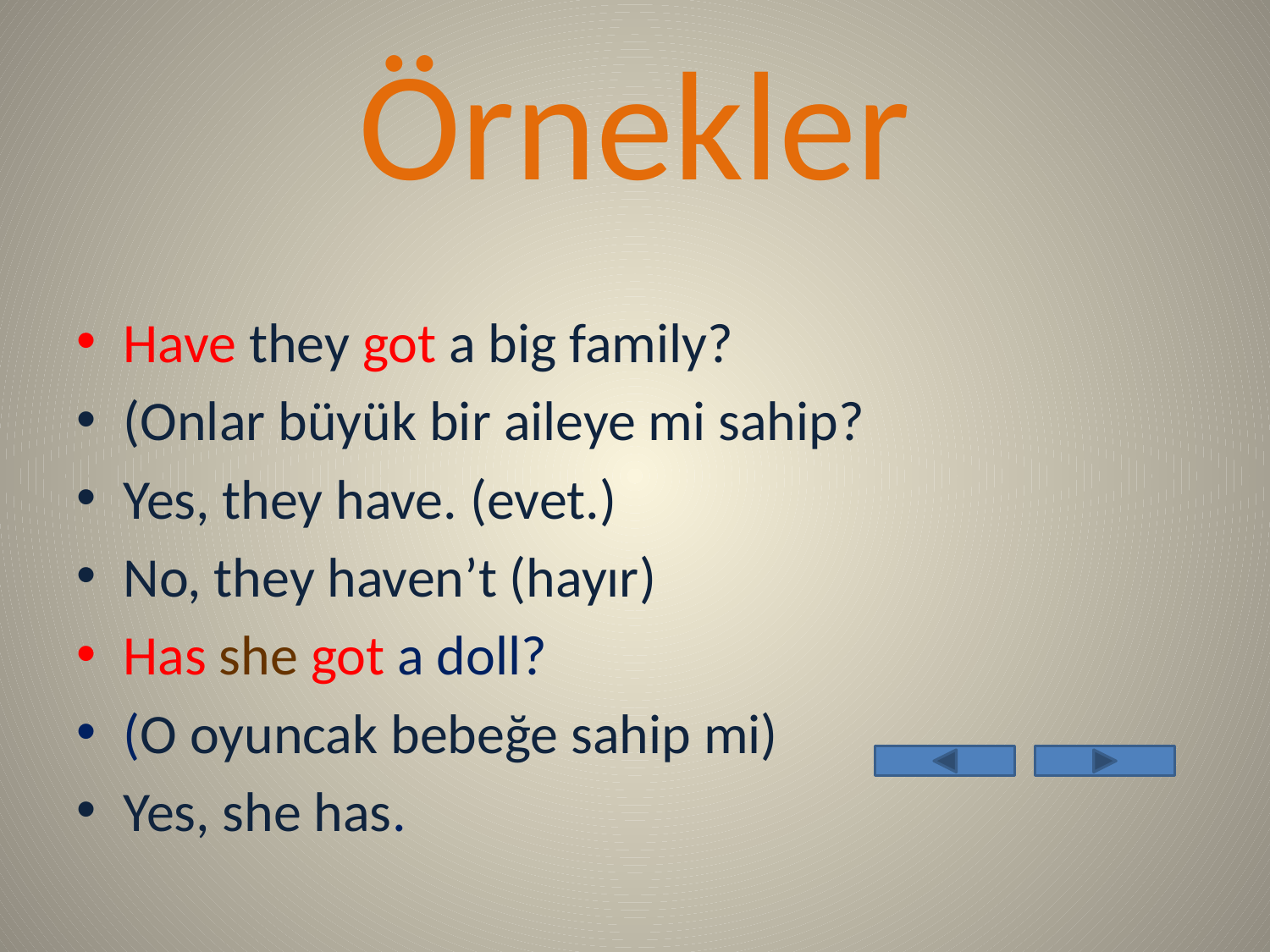

# Örnekler

Have they got a big family?
(Onlar büyük bir aileye mi sahip?
Yes, they have. (evet.)
No, they haven’t (hayır)
Has she got a doll?
(O oyuncak bebeğe sahip mi)
Yes, she has.